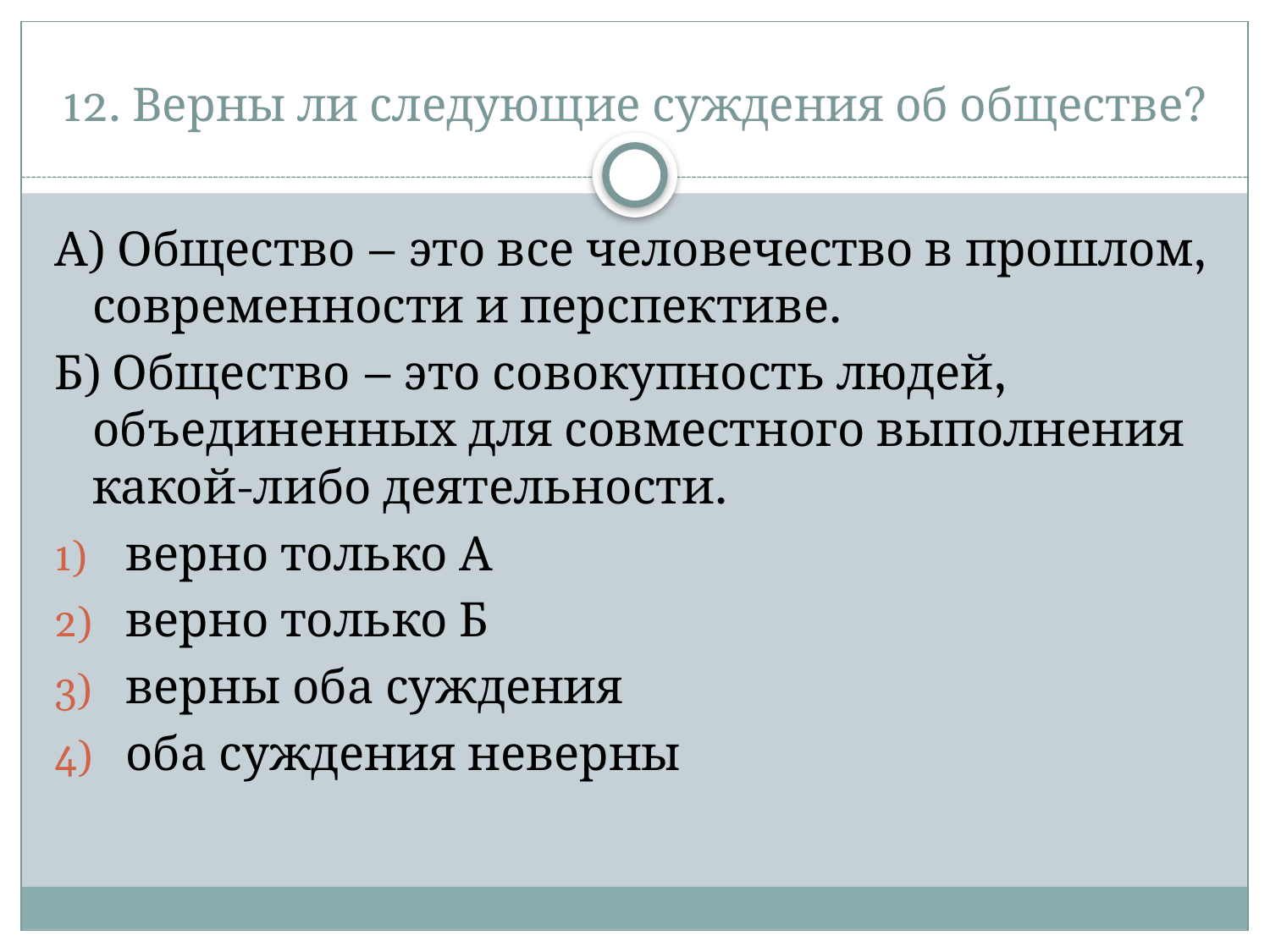

# 12. Верны ли следующие суждения об обществе?
А) Общество – это все человечество в прошлом, современности и перспективе.
Б) Общество – это совокупность людей, объединенных для совместного выполнения какой-либо деятельности.
верно только А
верно только Б
верны оба суждения
оба суждения неверны